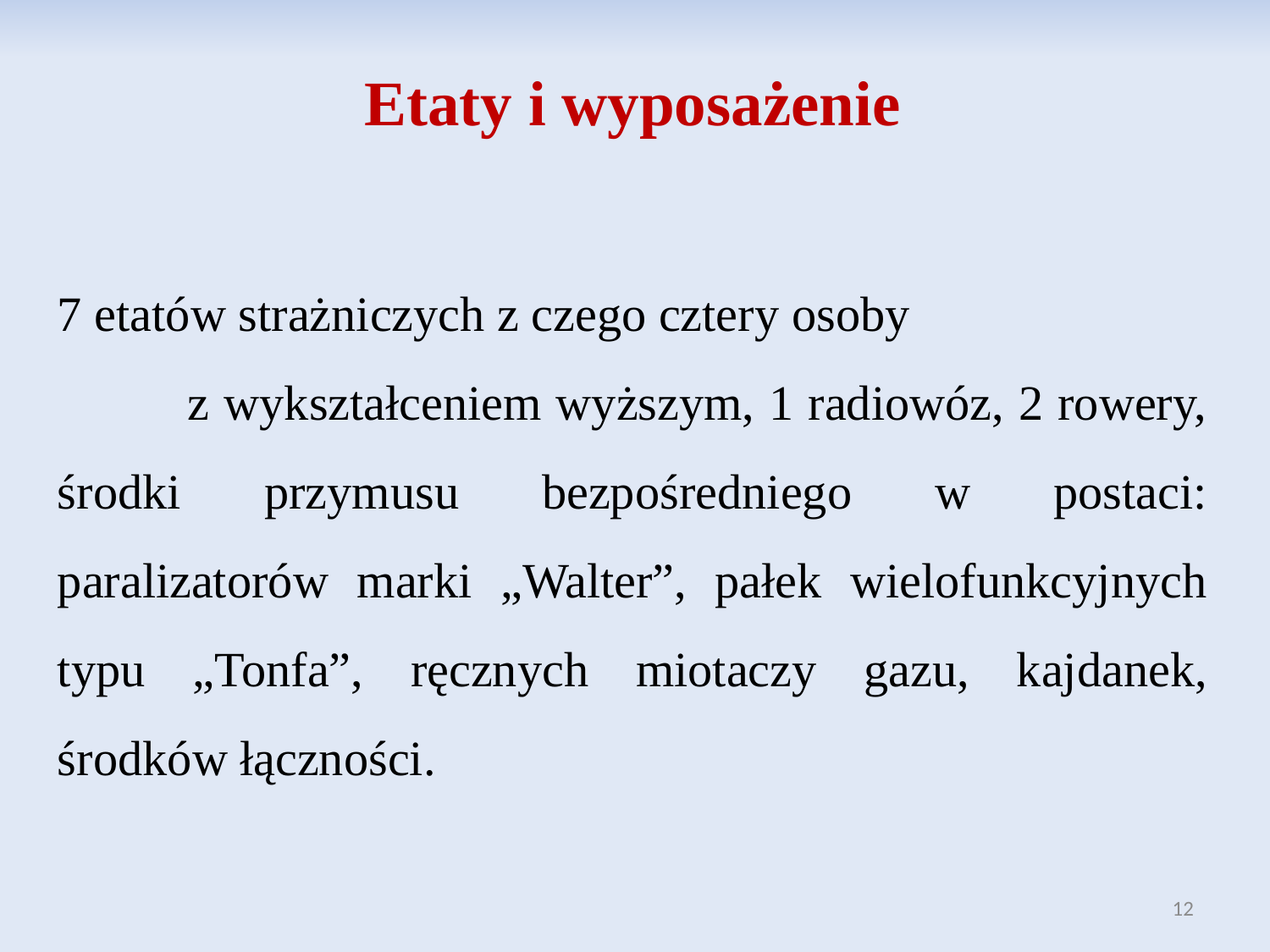

Etaty i wyposażenie
7 etatów strażniczych z czego cztery osoby                                  z wykształceniem wyższym, 1 radiowóz, 2 rowery, środki przymusu bezpośredniego w postaci: paralizatorów marki „Walter”, pałek wielofunkcyjnych typu „Tonfa”, ręcznych miotaczy gazu, kajdanek, środków łączności.
12